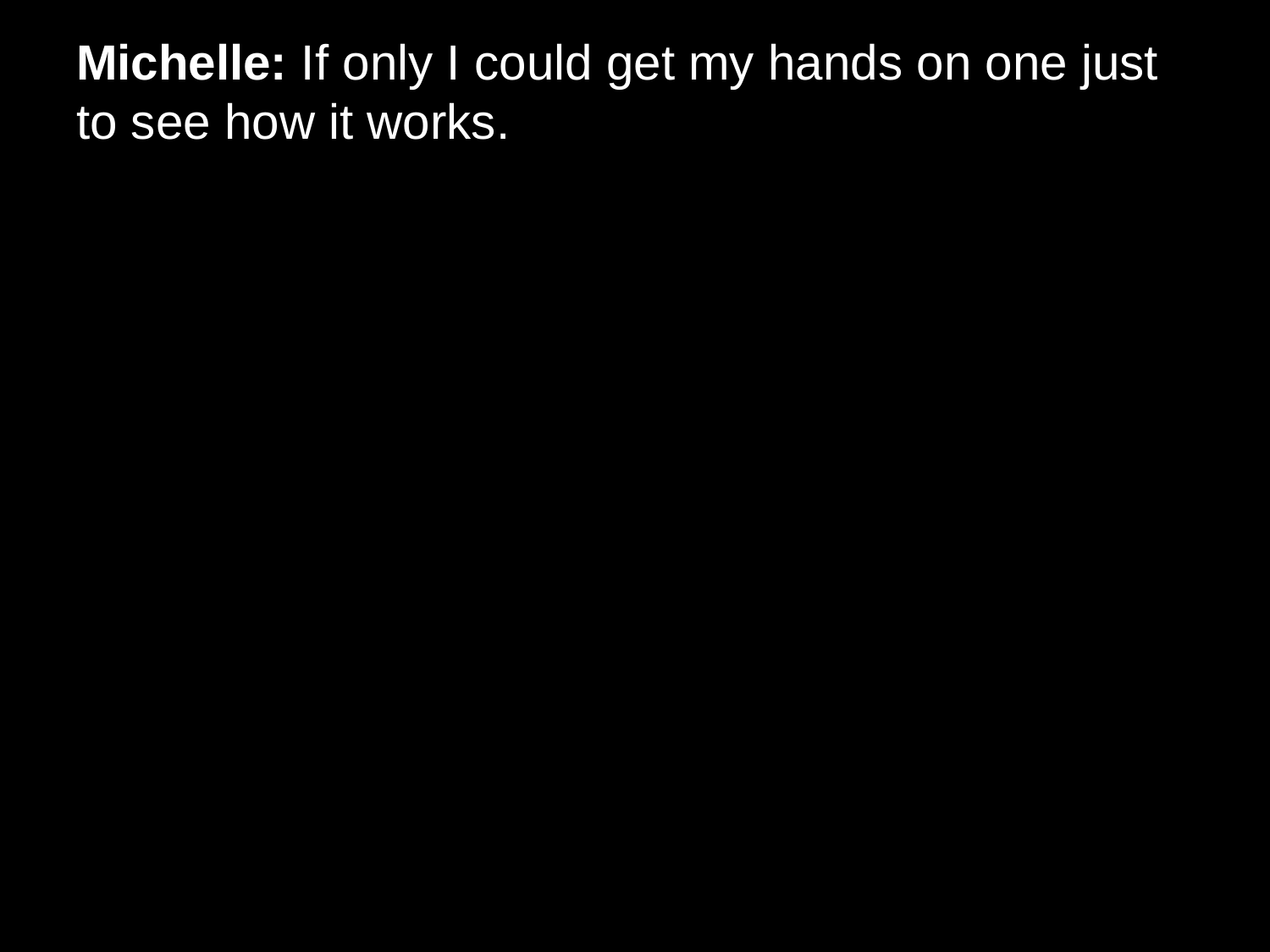

# Michelle: If only I could get my hands on one just to see how it works.